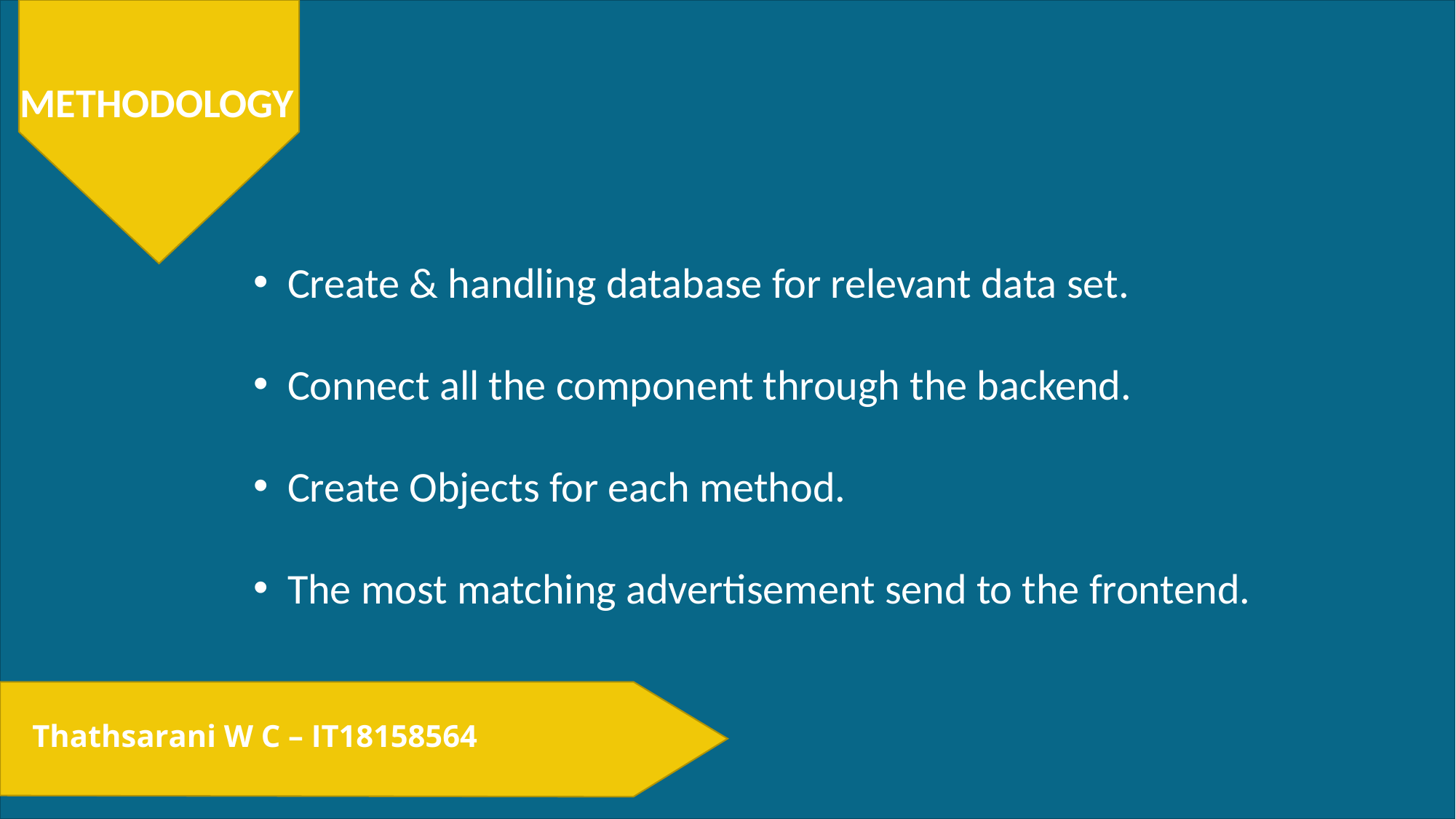

METHODOLOGY
Create & handling database for relevant data set.

Connect all the component through the backend.

Create Objects for each method.

The most matching advertisement send to the frontend.

Thathsarani W C – IT18158564